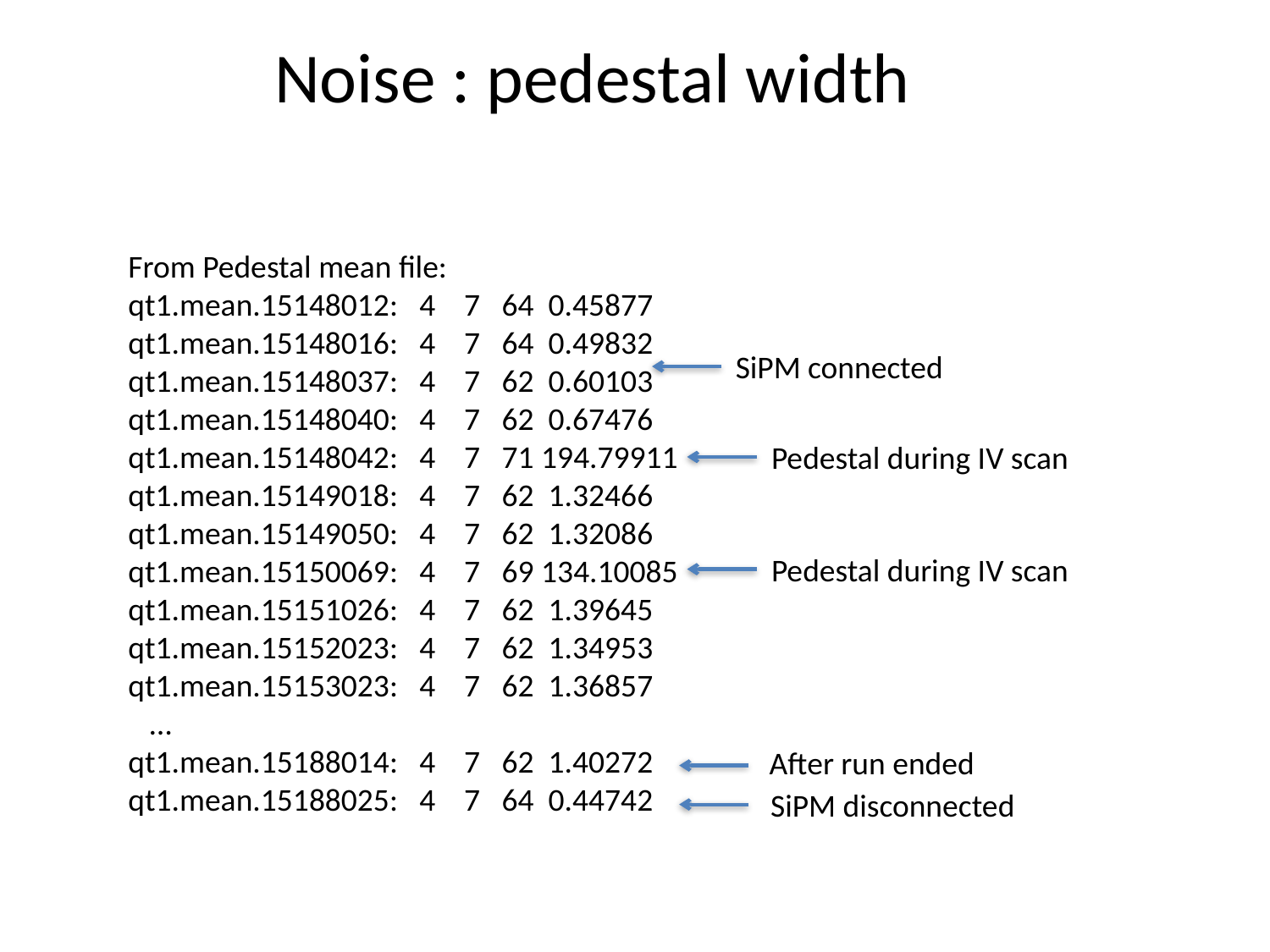

Noise : pedestal width
From Pedestal mean file:
qt1.mean.15148012:   4    7   64  0.45877
qt1.mean.15148016:   4    7   64  0.49832
qt1.mean.15148037:   4    7   62  0.60103
qt1.mean.15148040:   4    7   62  0.67476
qt1.mean.15148042:   4    7   71 194.79911
qt1.mean.15149018:   4    7   62  1.32466
qt1.mean.15149050:   4    7   62  1.32086
qt1.mean.15150069:   4    7   69 134.10085
qt1.mean.15151026:   4    7   62  1.39645
qt1.mean.15152023:   4    7   62  1.34953
qt1.mean.15153023:   4    7   62  1.36857
   …
qt1.mean.15188014:   4    7   62  1.40272
qt1.mean.15188025:   4    7   64  0.44742
SiPM connected
Pedestal during IV scan
Pedestal during IV scan
After run ended
SiPM disconnected